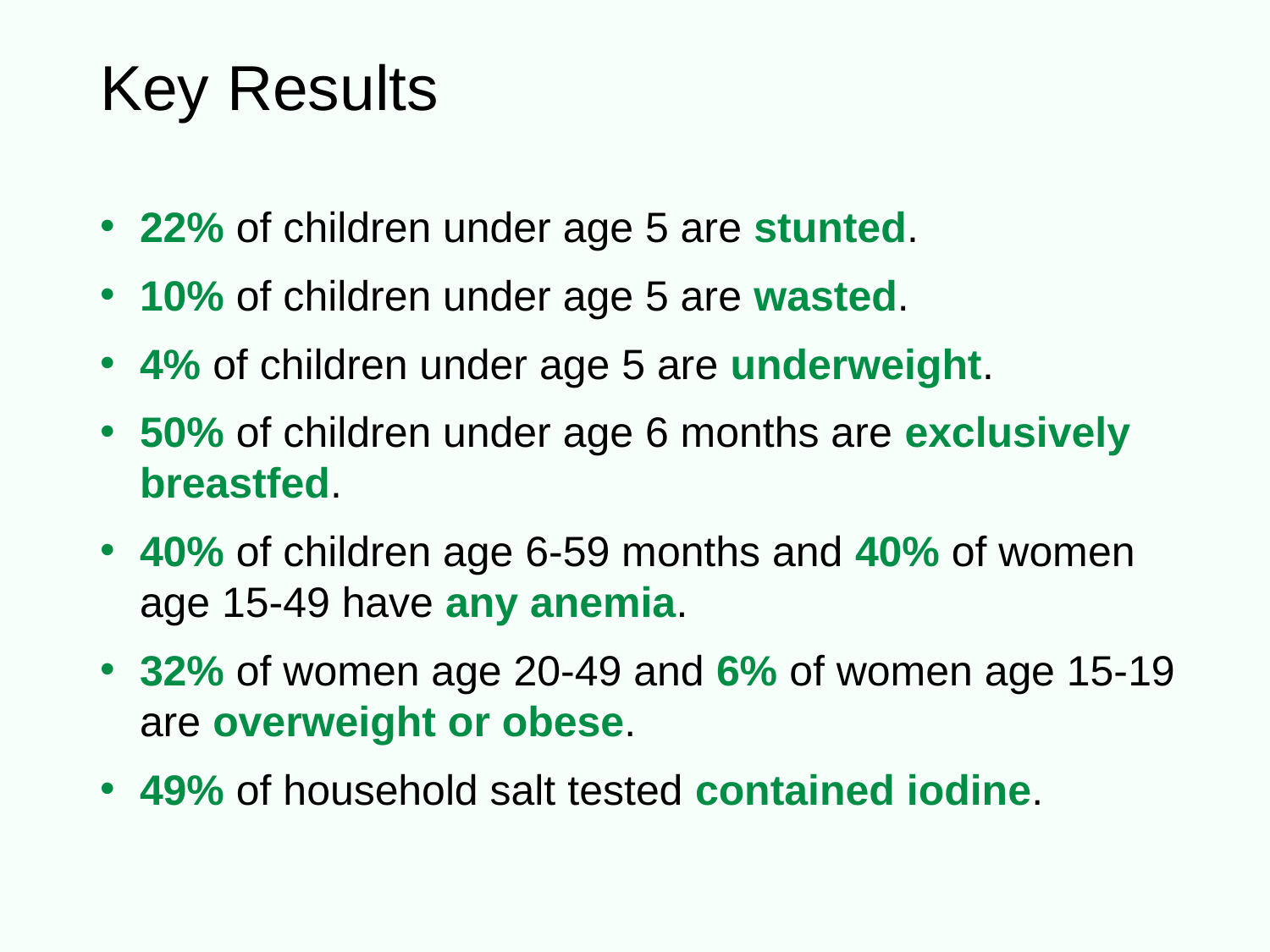

# Key Results
22% of children under age 5 are stunted.
10% of children under age 5 are wasted.
4% of children under age 5 are underweight.
50% of children under age 6 months are exclusively breastfed.
40% of children age 6-59 months and 40% of women
age 15-49 have any anemia.
32% of women age 20-49 and 6% of women age 15-19 are overweight or obese.
49% of household salt tested contained iodine.